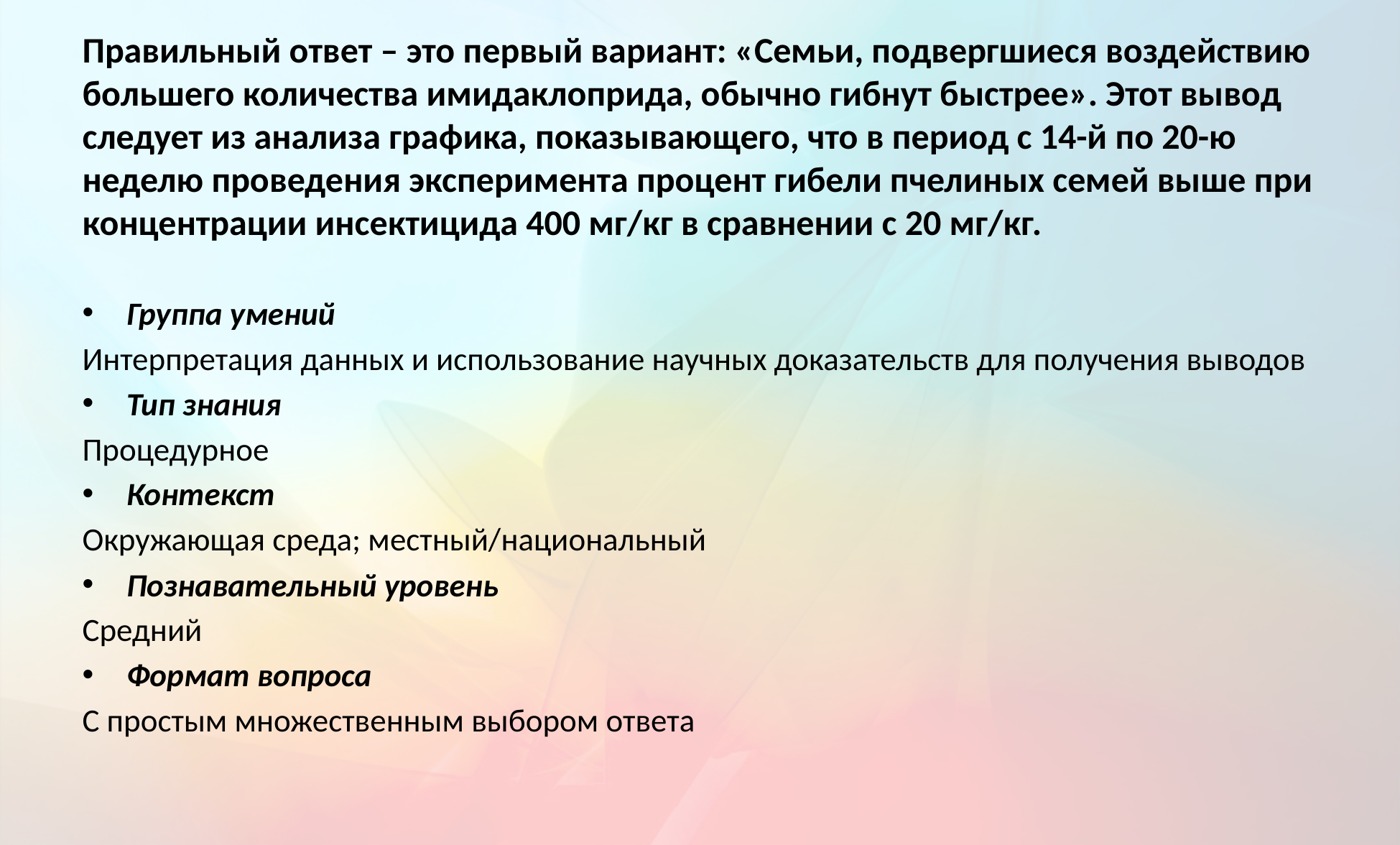

# Правильный ответ – это первый вариант: «Семьи, подвергшиеся воздействию большего количества имидаклоприда, обычно гибнут быстрее». Этот вывод следует из анализа графика, показывающего, что в период с 14-й по 20-ю неделю проведения эксперимента процент гибели пчелиных семей выше при концентрации инсектицида 400 мг/кг в сравнении с 20 мг/кг.
Группа умений
Интерпретация данных и использование научных доказательств для получения выводов
Тип знания
Процедурное
Контекст
Окружающая среда; местный/национальный
Познавательный уровень
Средний
Формат вопроса
С простым множественным выбором ответа